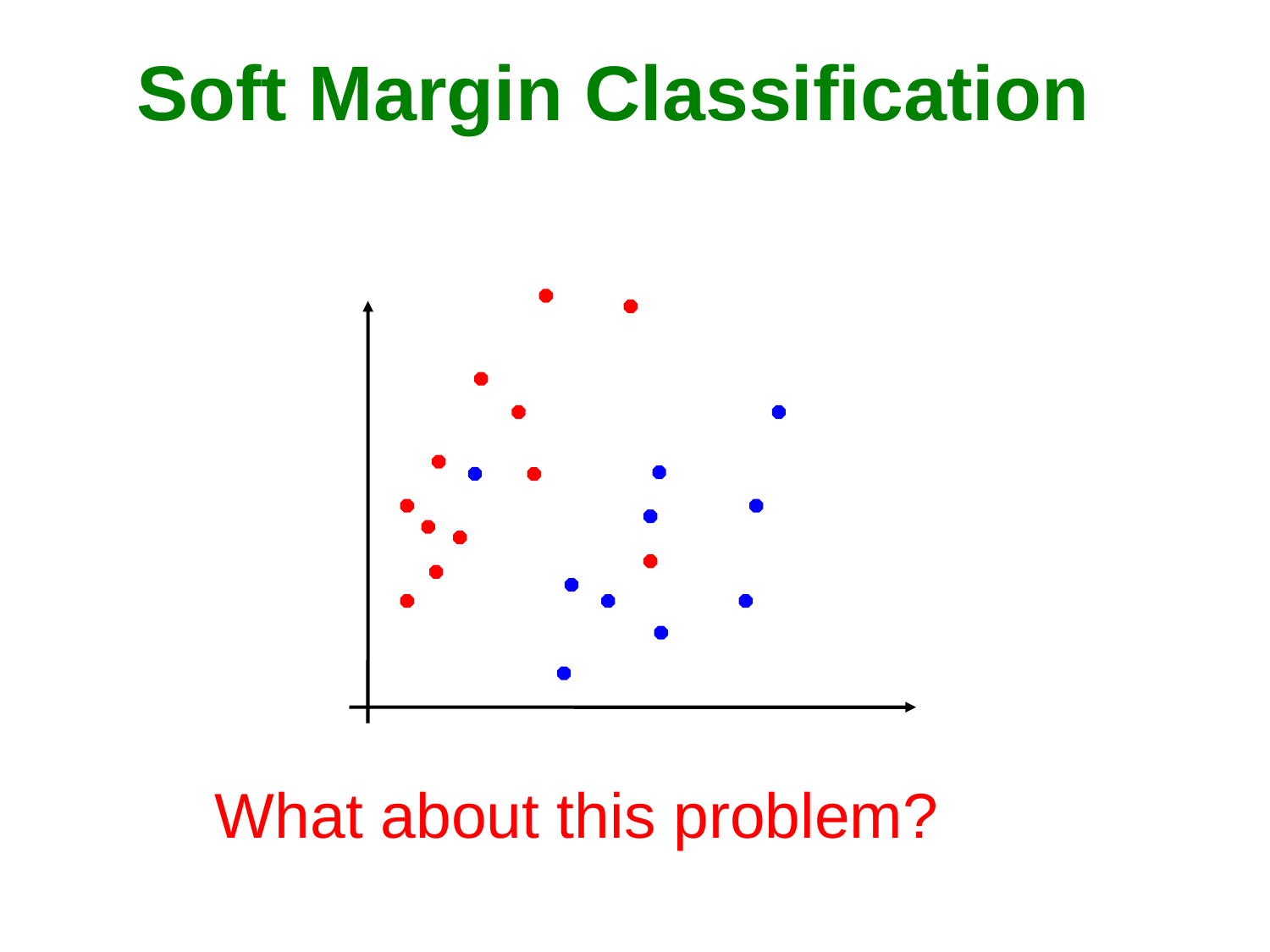

# Soft Margin Classification

What about this problem?